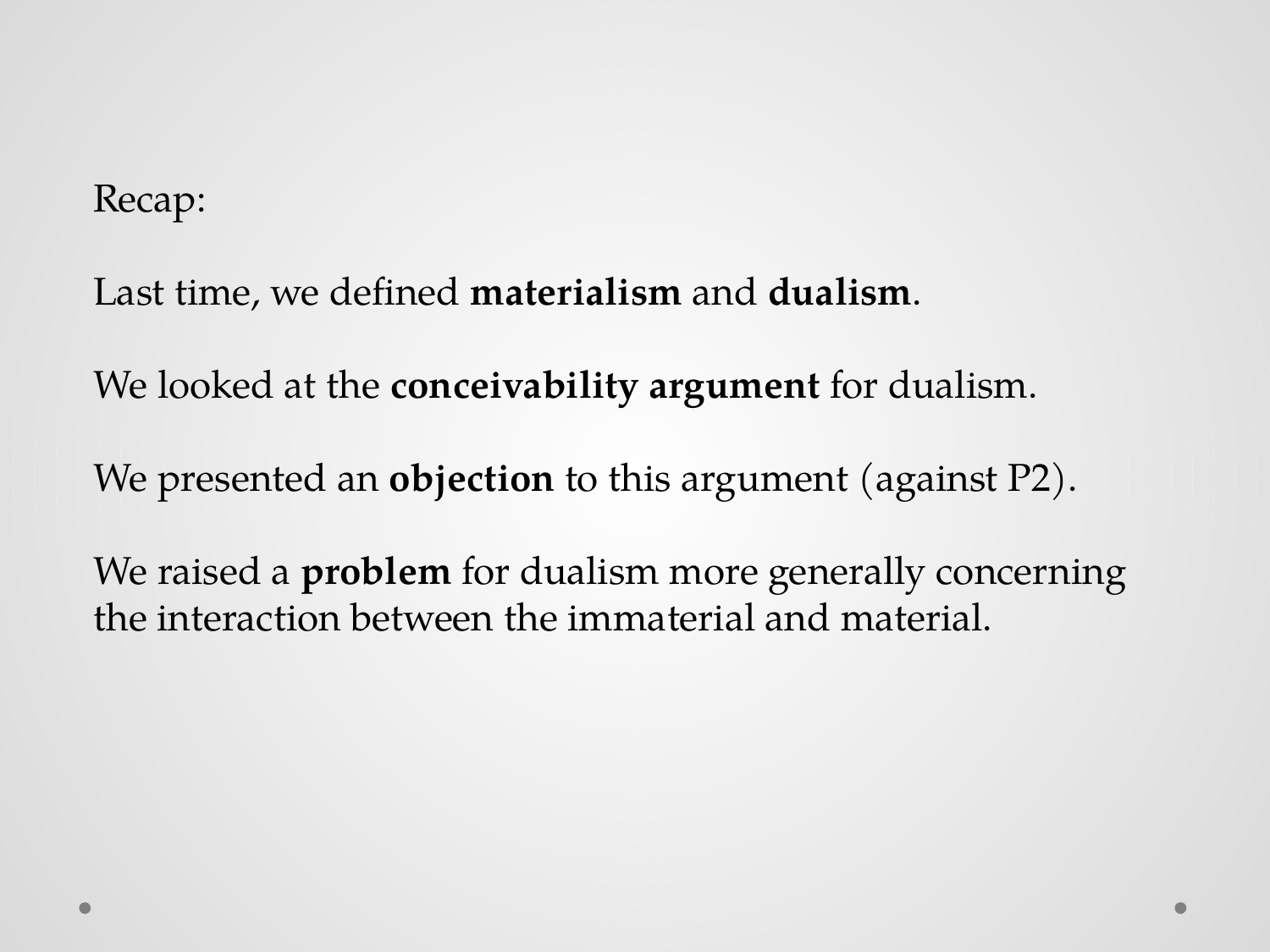

Recap:

Last time, we defined materialism and dualism.

We looked at the conceivability argument for dualism.

We presented an objection to this argument (against P2).

We raised a problem for dualism more generally concerning the interaction between the immaterial and material.